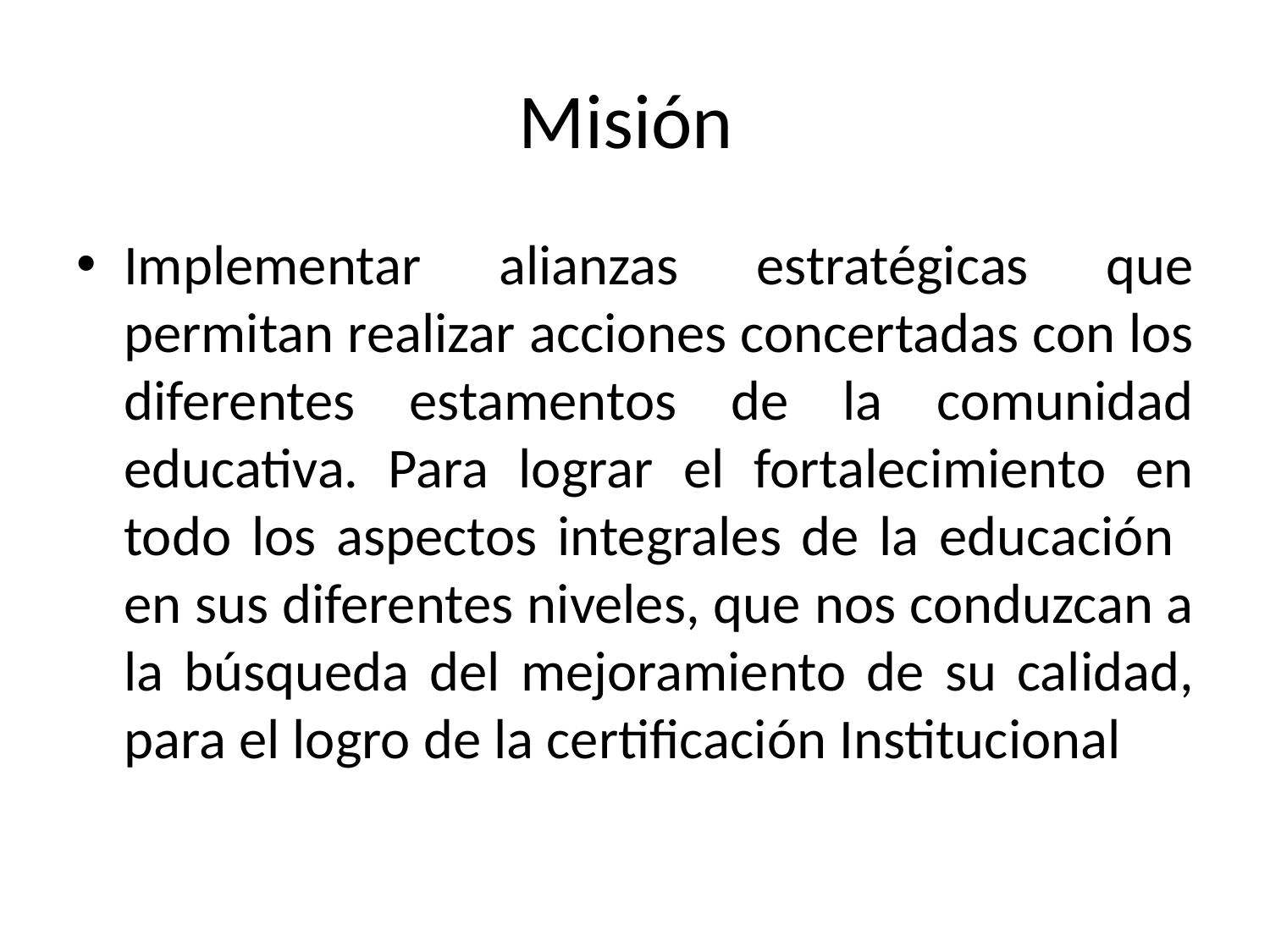

# Misión
Implementar alianzas estratégicas que permitan realizar acciones concertadas con los diferentes estamentos de la comunidad educativa. Para lograr el fortalecimiento en todo los aspectos integrales de la educación  en sus diferentes niveles, que nos conduzcan a la búsqueda del mejoramiento de su calidad, para el logro de la certificación Institucional